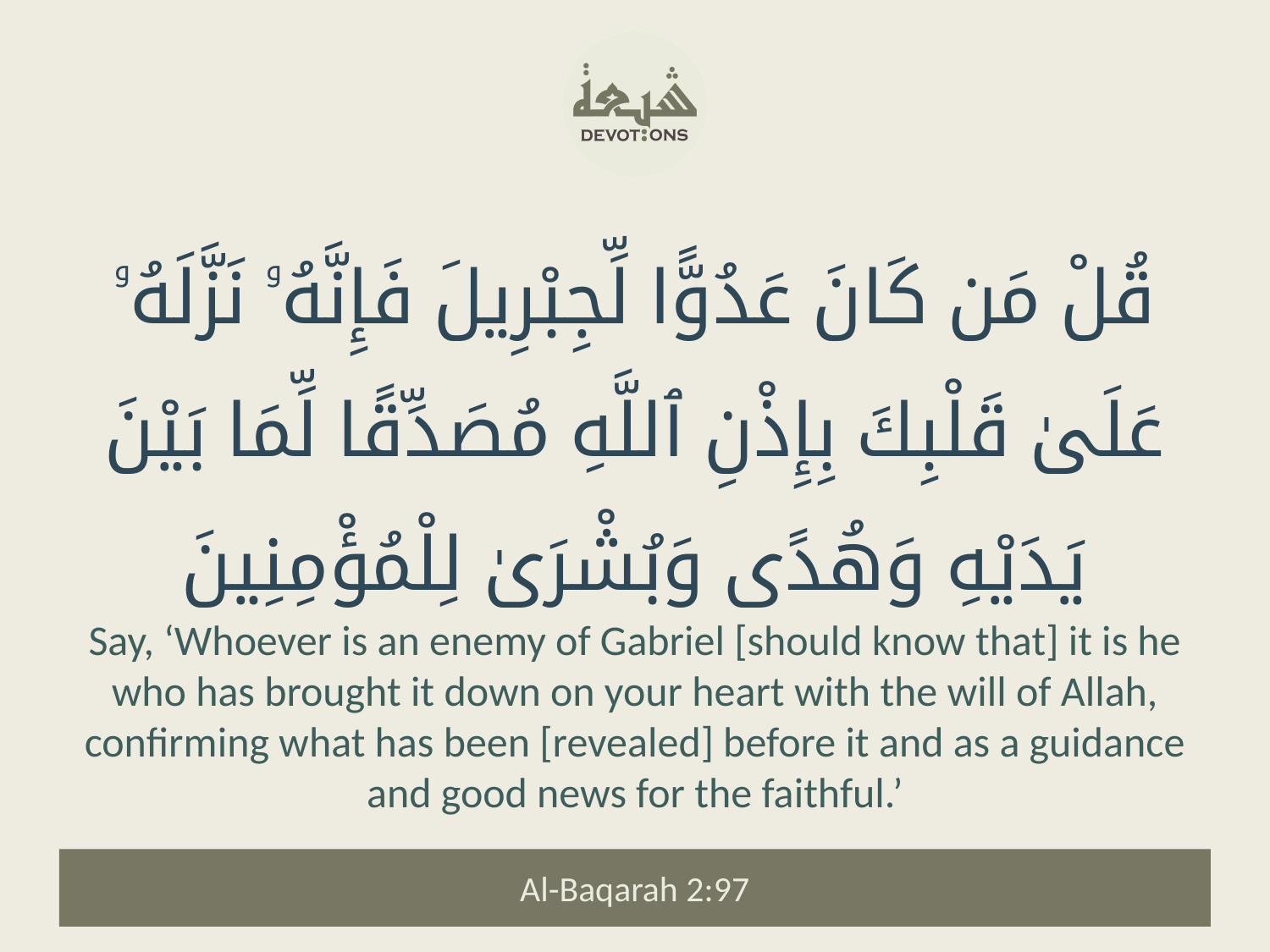

قُلْ مَن كَانَ عَدُوًّا لِّجِبْرِيلَ فَإِنَّهُۥ نَزَّلَهُۥ عَلَىٰ قَلْبِكَ بِإِذْنِ ٱللَّهِ مُصَدِّقًا لِّمَا بَيْنَ يَدَيْهِ وَهُدًى وَبُشْرَىٰ لِلْمُؤْمِنِينَ
Say, ‘Whoever is an enemy of Gabriel [should know that] it is he who has brought it down on your heart with the will of Allah, confirming what has been [revealed] before it and as a guidance and good news for the faithful.’
Al-Baqarah 2:97